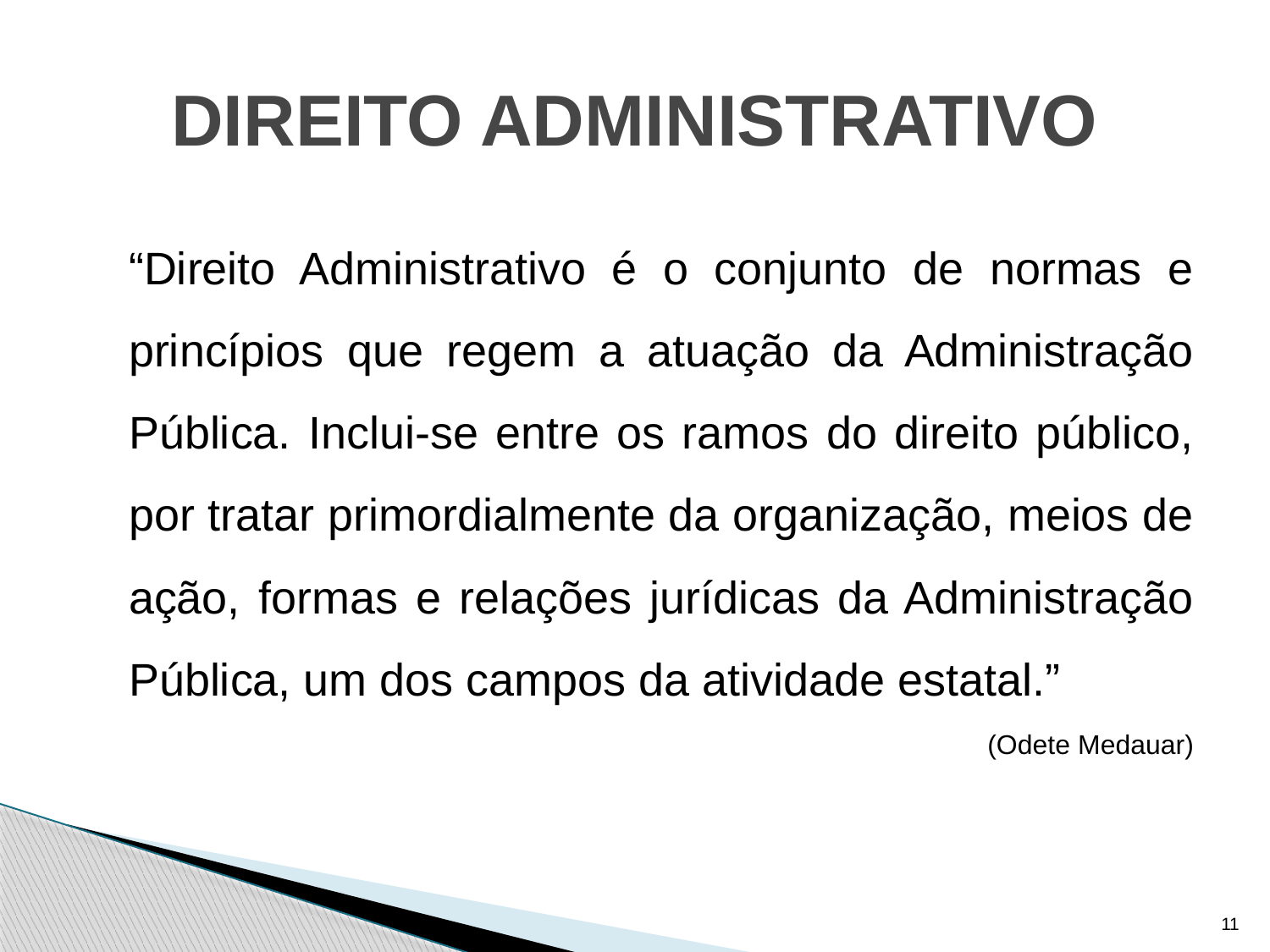

# DIREITO ADMINISTRATIVO
	“Direito Administrativo é o conjunto de normas e princípios que regem a atuação da Administração Pública. Inclui-se entre os ramos do direito público, por tratar primordialmente da organização, meios de ação, formas e relações jurídicas da Administração Pública, um dos campos da atividade estatal.”
(Odete Medauar)
11